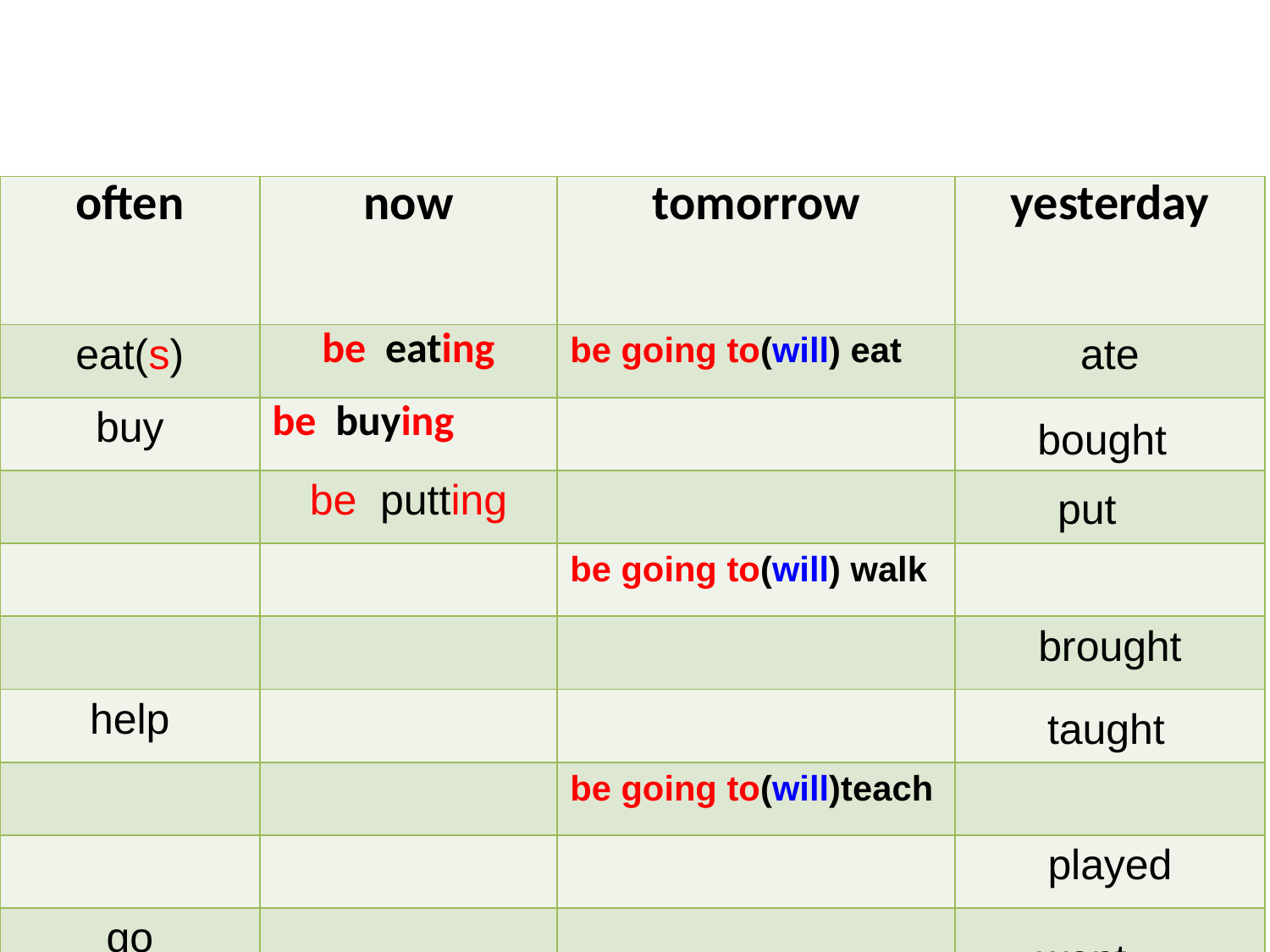

| often | now | tomorrow | yesterday |
| --- | --- | --- | --- |
| eat(s) | be eating | be going to(will) eat | ate |
| buy | be buying |  |  |
|  | be putting |  |  |
|  |  | be going to(will) walk |  |
|  |  |  | brought |
| help |  |  |  |
|  |  | be going to(will)teach |  |
|  |  |  | played |
| go |  |  |  |
bought
put
taught

went